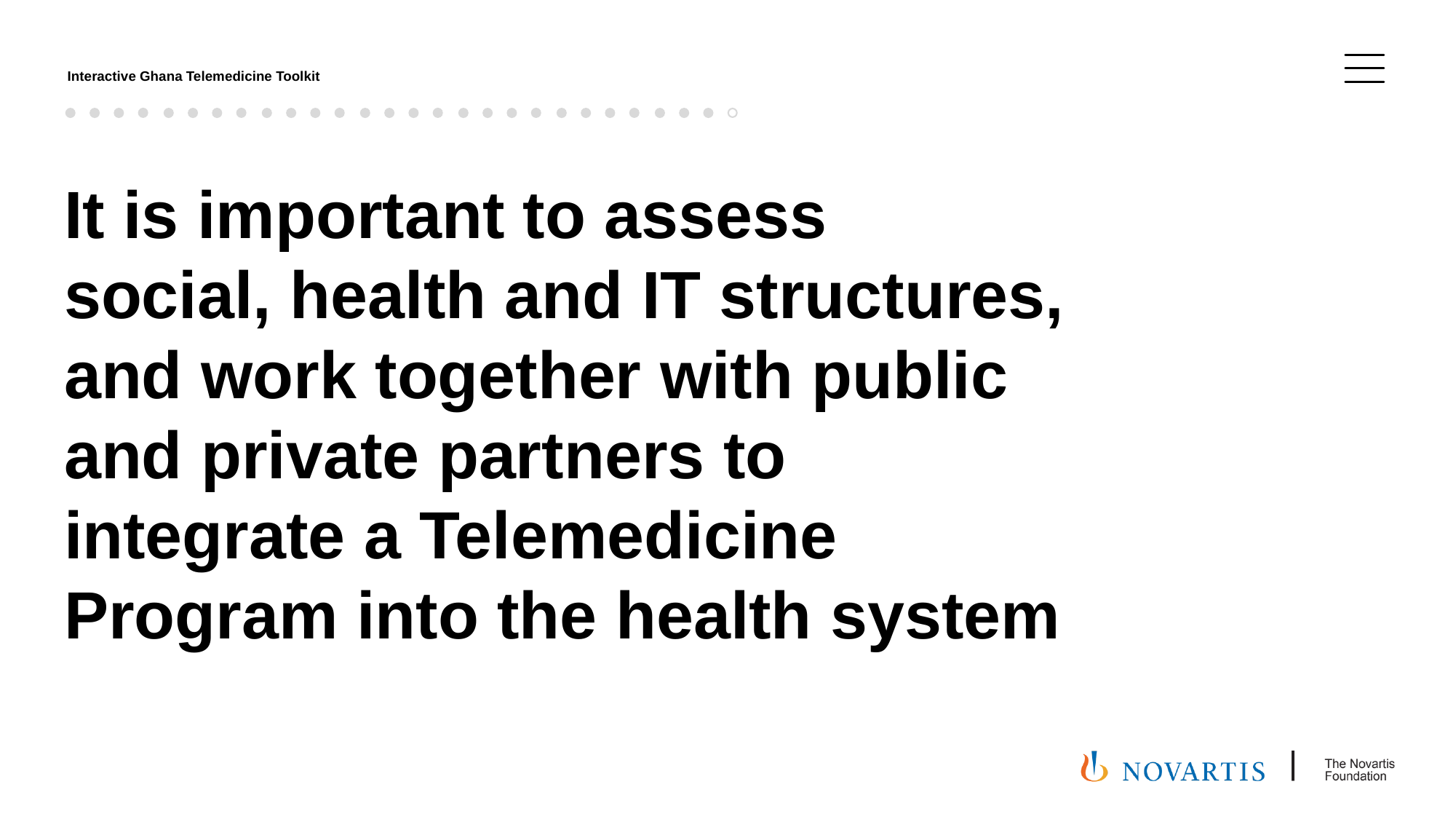

It is important to assess
social, health and IT structures, and work together with public and private partners to integrate a Telemedicine Program into the health system